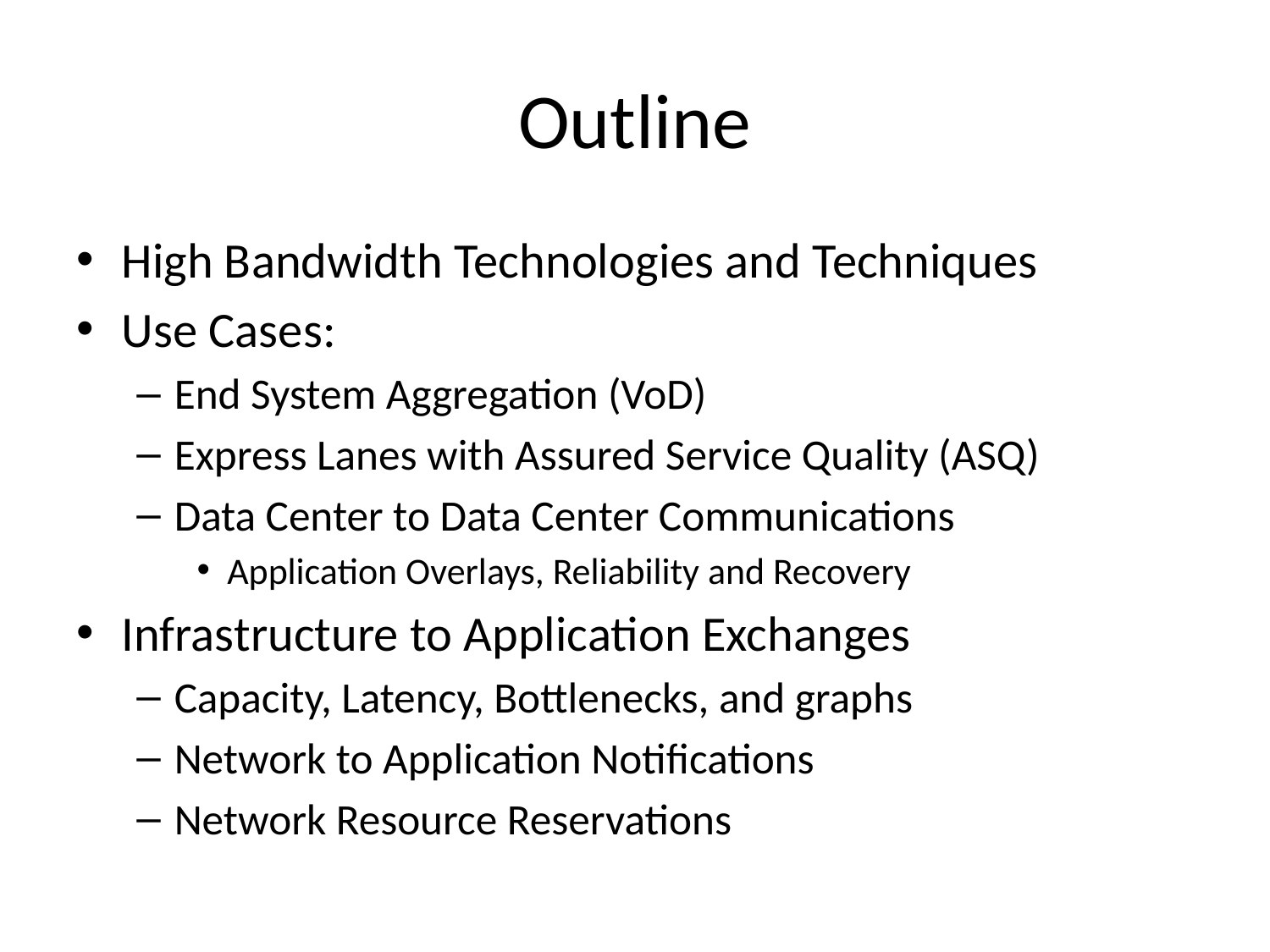

# Outline
High Bandwidth Technologies and Techniques
Use Cases:
End System Aggregation (VoD)
Express Lanes with Assured Service Quality (ASQ)
Data Center to Data Center Communications
Application Overlays, Reliability and Recovery
Infrastructure to Application Exchanges
Capacity, Latency, Bottlenecks, and graphs
Network to Application Notifications
Network Resource Reservations